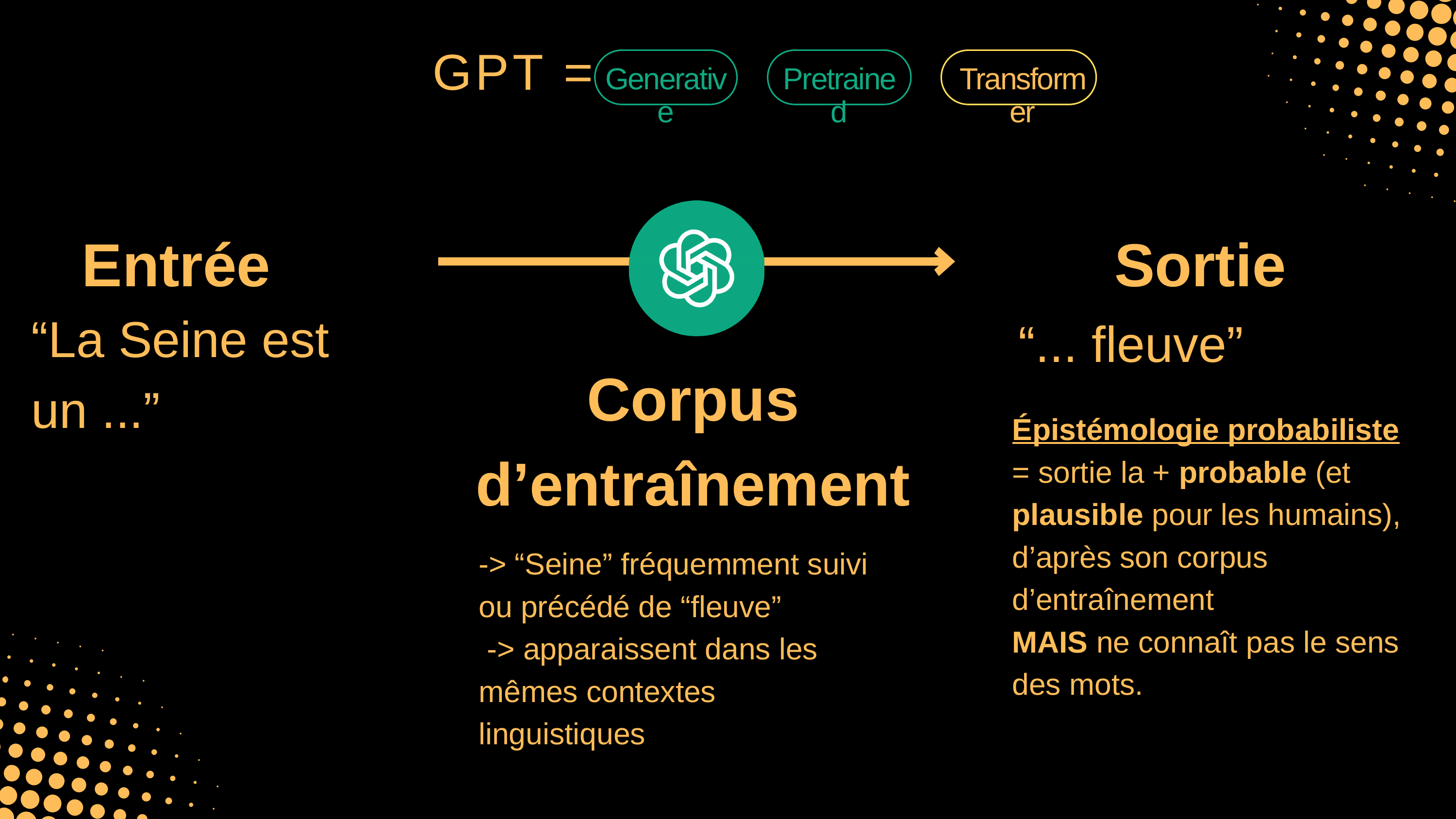

GPT =

Generative
Pretrained
Transformer

Entrée
Sortie

“La Seine est un ...”
“... fleuve”
Corpus d’entraînement
Épistémologie probabiliste
= sortie la + probable (et plausible pour les humains), d’après son corpus d’entraînement
MAIS ne connaît pas le sens des mots.
-> “Seine” fréquemment suivi ou précédé de “fleuve”
 -> apparaissent dans les mêmes contextes linguistiques